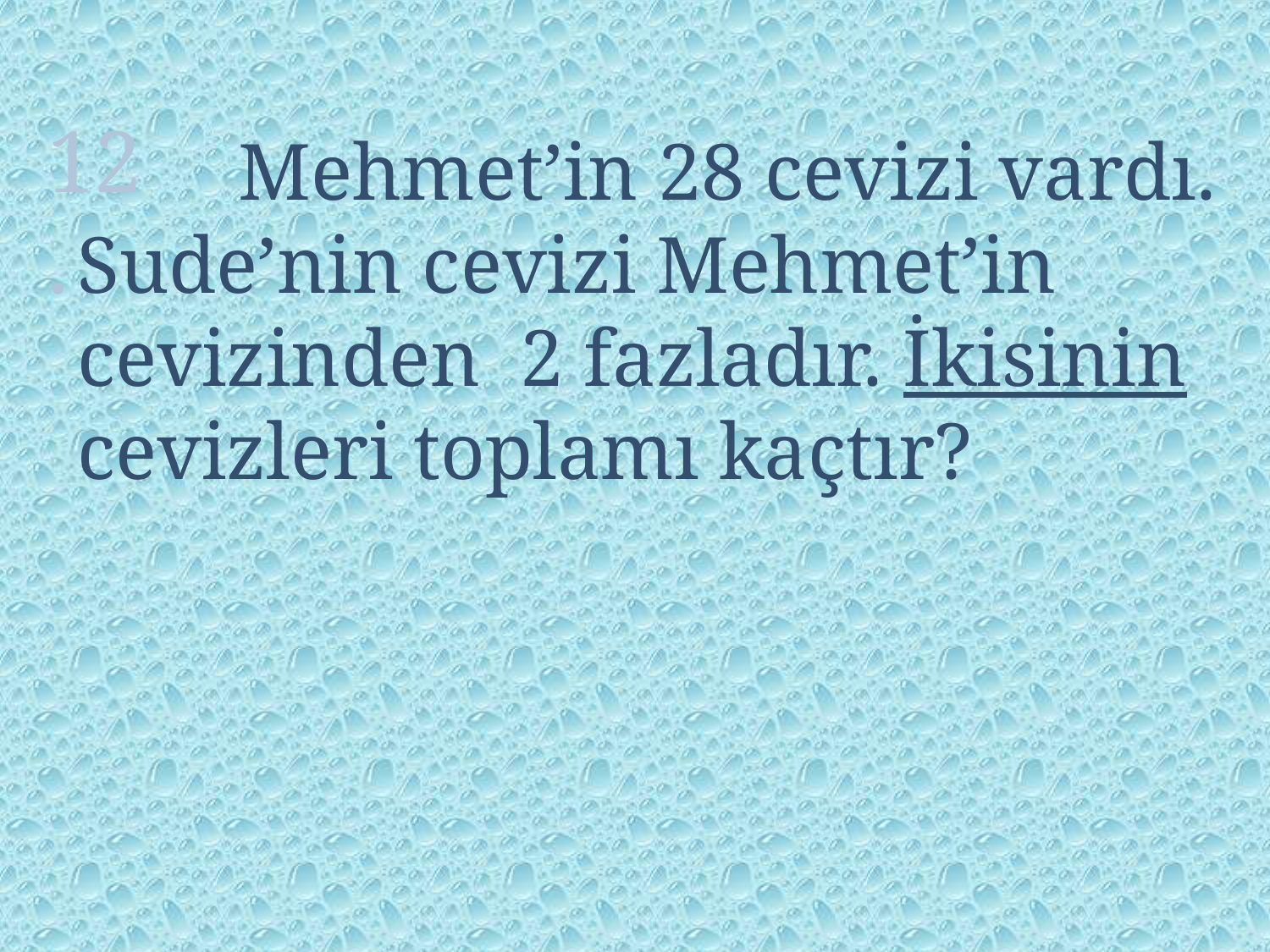

12.
        Mehmet’in 28 cevizi vardı. Sude’nin cevizi Mehmet’in cevizinden  2 fazladır. İkisinin cevizleri toplamı kaçtır?